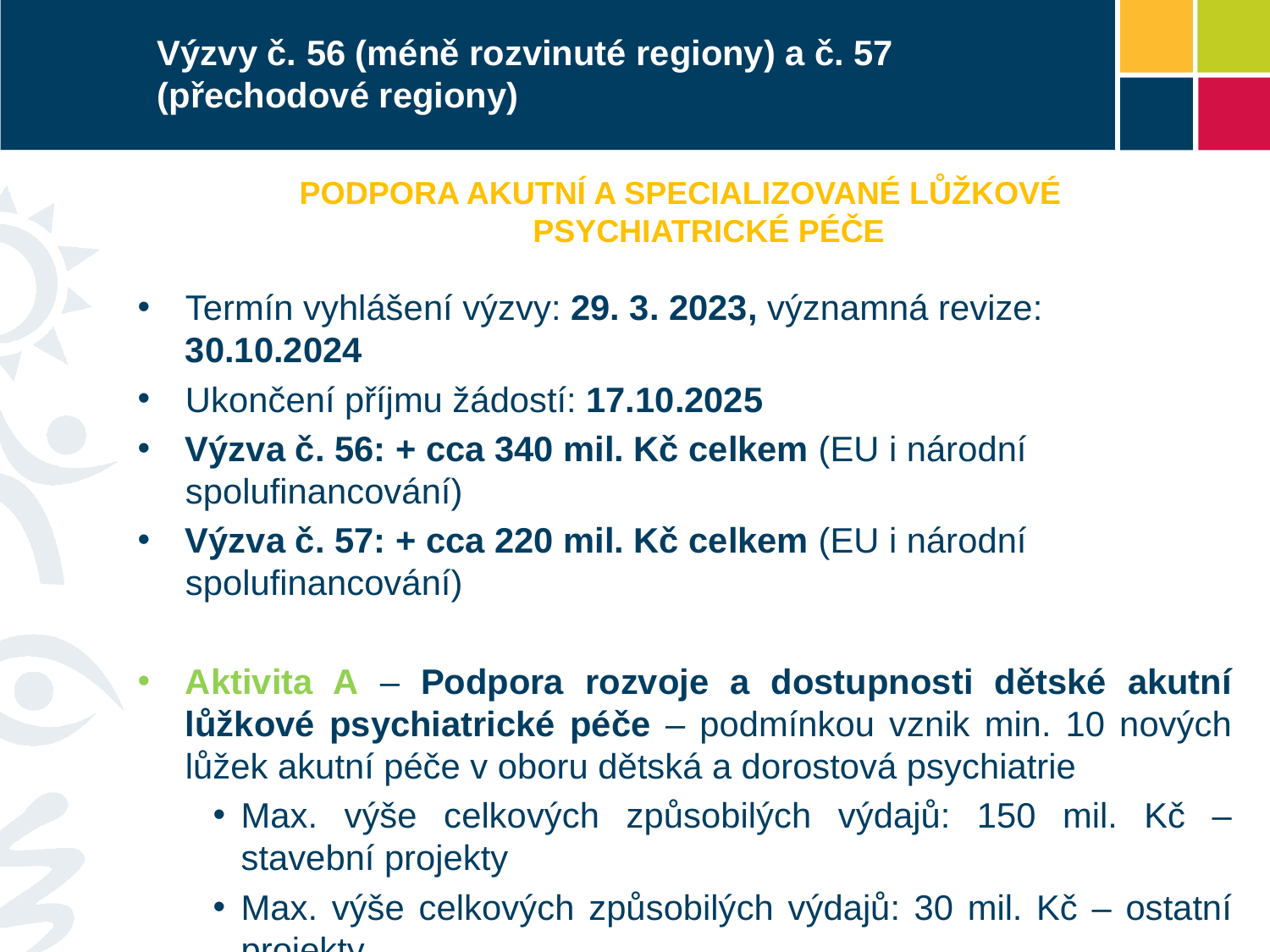

Výzvy č. 56 (méně rozvinuté regiony) a č. 57 (přechodové regiony)
Podpora Akutní a specializované lůžkové
psychiatrické péče

Termín vyhlášení výzvy: 29. 3. 2023, významná revize:  30.10.2024
Ukončení příjmu žádostí: 17.10.2025
Výzva č. 56: + cca 340 mil. Kč celkem (EU i národní spolufinancování)
Výzva č. 57: + cca 220 mil. Kč celkem (EU i národní spolufinancování)

Aktivita A – Podpora rozvoje a dostupnosti dětské akutní lůžkové psychiatrické péče – podmínkou vznik min. 10 nových lůžek akutní péče v oboru dětská a dorostová psychiatrie
Max. výše celkových způsobilých výdajů: 150 mil. Kč – stavební projekty
Max. výše celkových způsobilých výdajů: 30 mil. Kč – ostatní projekty